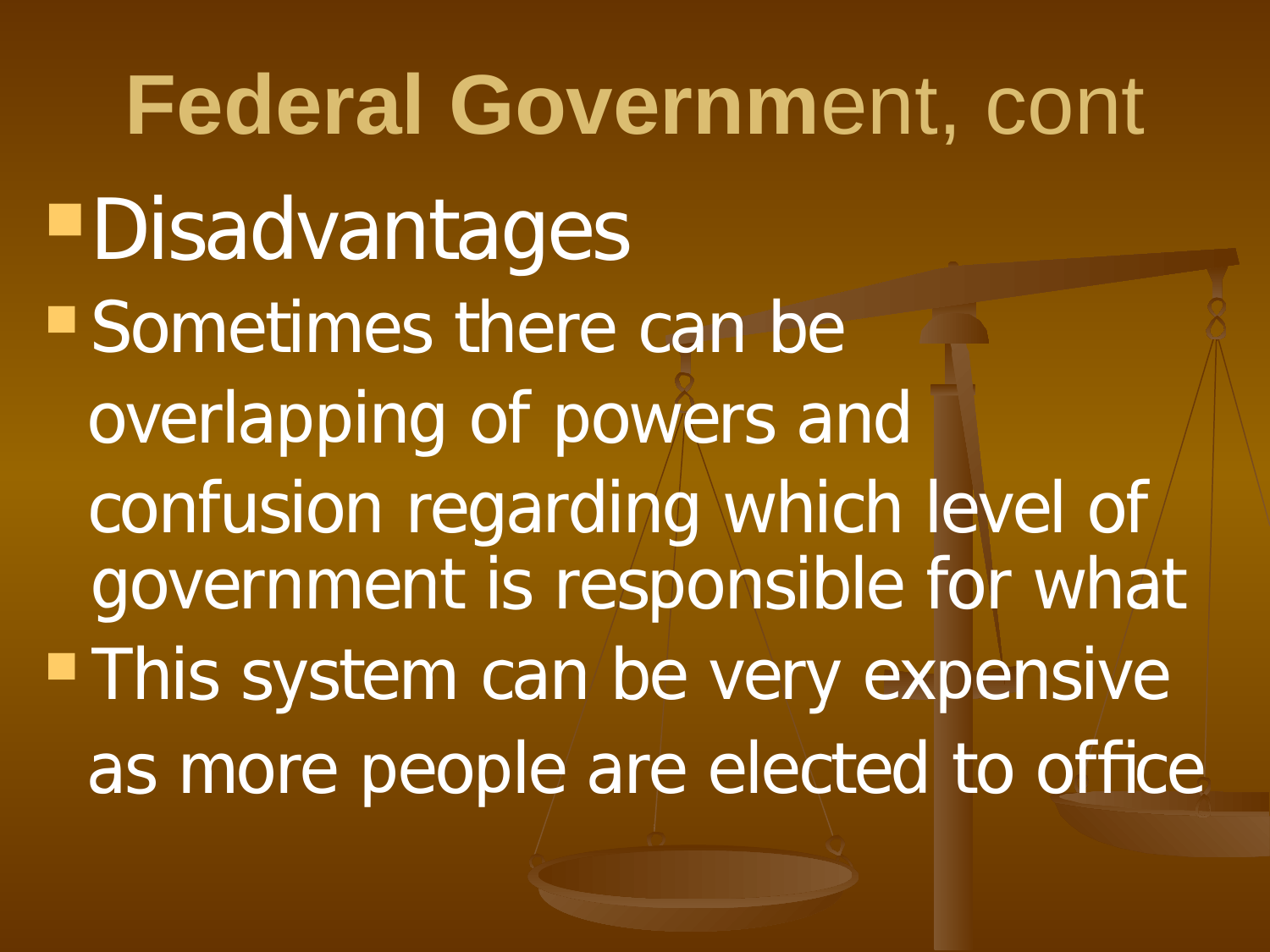

Federal Government, cont
Disadvantages
Sometimes there can be
  overlapping of powers and
  confusion regarding which level of government is responsible for what
This system can be very expensive
  as more people are elected to office